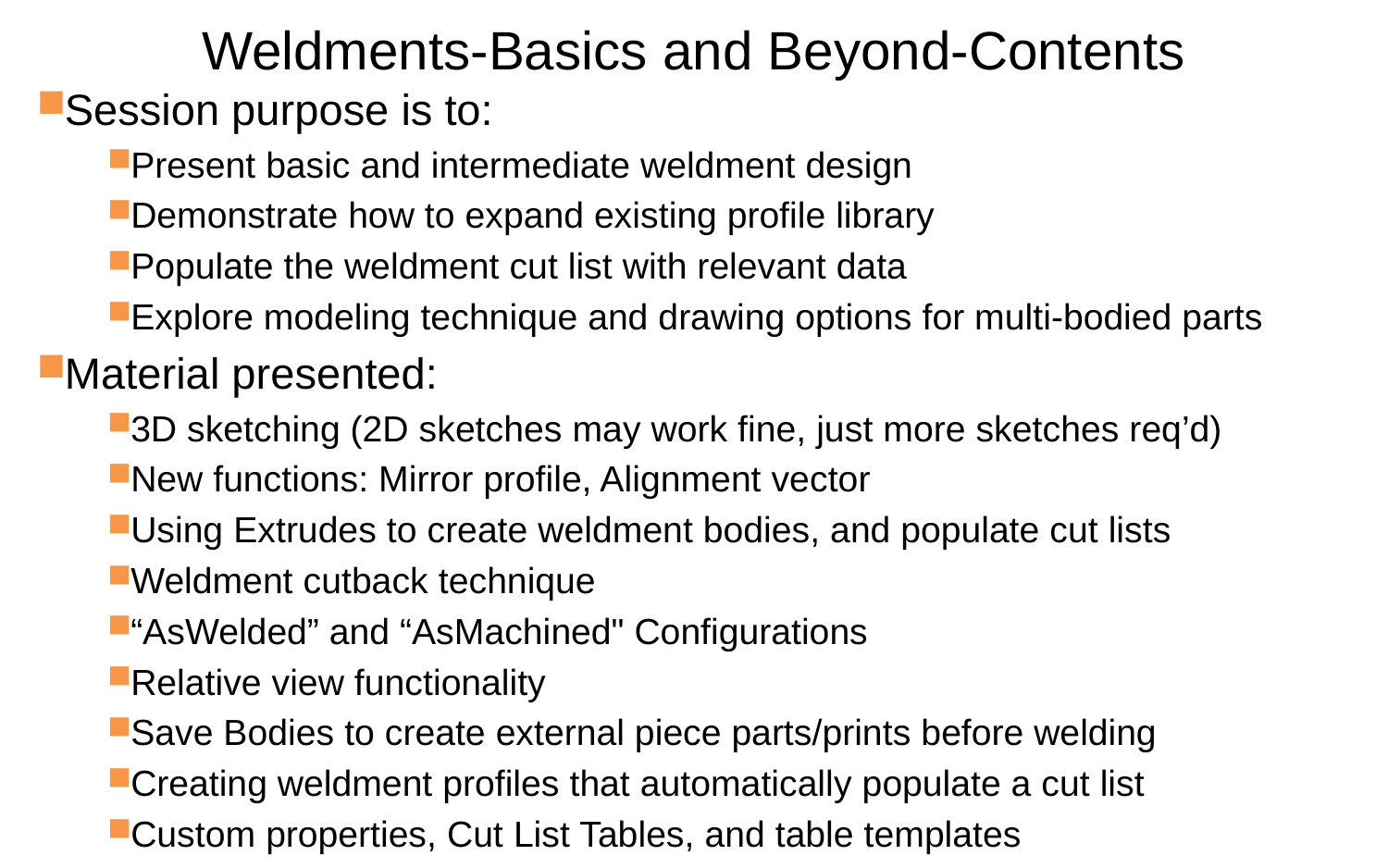

# Weldments-Basics and Beyond-Contents
Session purpose is to:
Present basic and intermediate weldment design
Demonstrate how to expand existing profile library
Populate the weldment cut list with relevant data
Explore modeling technique and drawing options for multi-bodied parts
Material presented:
3D sketching (2D sketches may work fine, just more sketches req’d)
New functions: Mirror profile, Alignment vector
Using Extrudes to create weldment bodies, and populate cut lists
Weldment cutback technique
“AsWelded” and “AsMachined" Configurations
Relative view functionality
Save Bodies to create external piece parts/prints before welding
Creating weldment profiles that automatically populate a cut list
Custom properties, Cut List Tables, and table templates